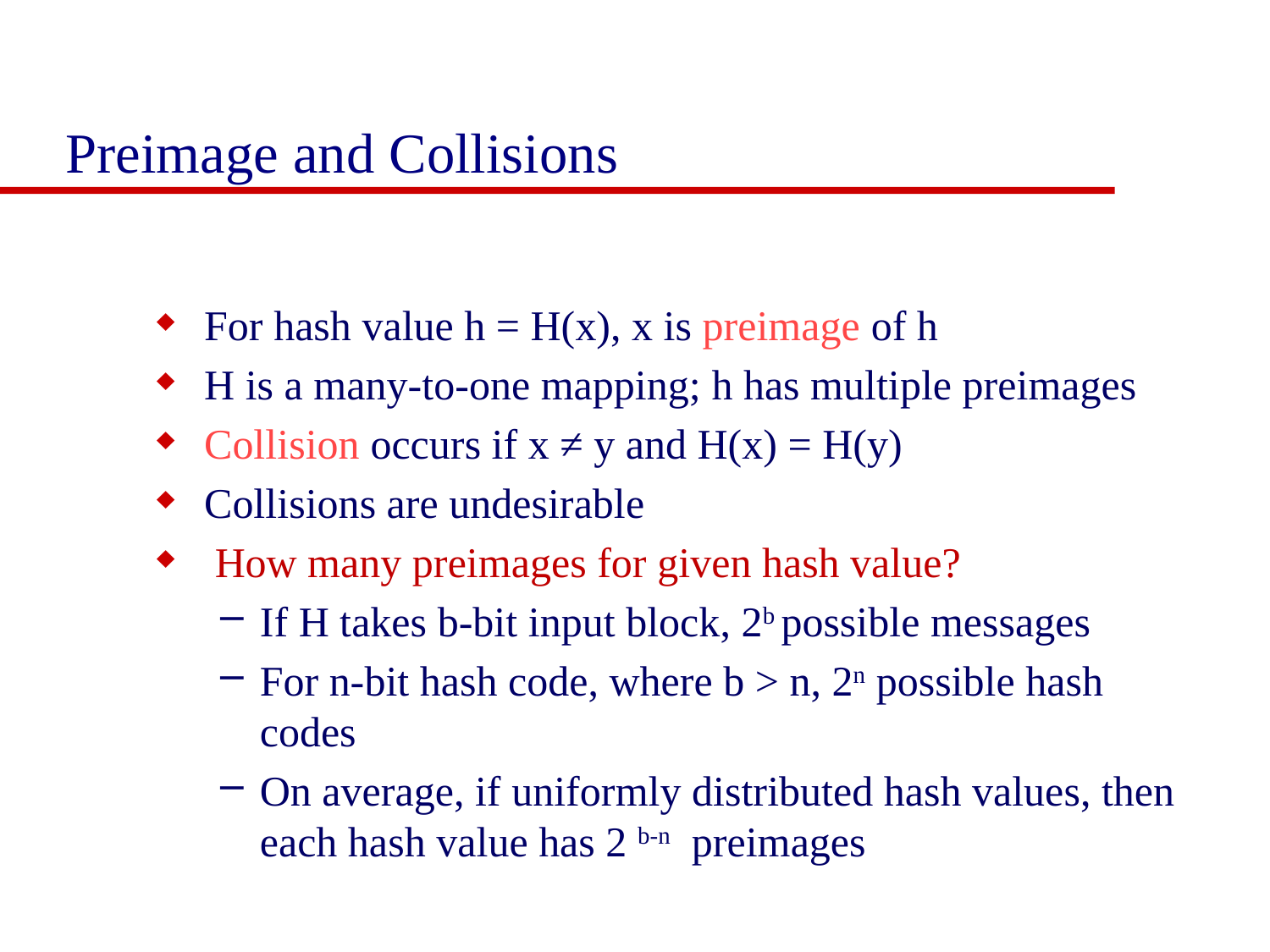

# Preimage and Collisions

For hash value h = H(x), x is preimage of h
H is a many-to-one mapping; h has multiple preimages
Collision occurs if x ≠ y and H(x) = H(y)
Collisions are undesirable
 How many preimages for given hash value?
If H takes b-bit input block, 2b possible messages
For n-bit hash code, where b > n, 2n possible hash codes
On average, if uniformly distributed hash values, then each hash value has 2 b-n  preimages